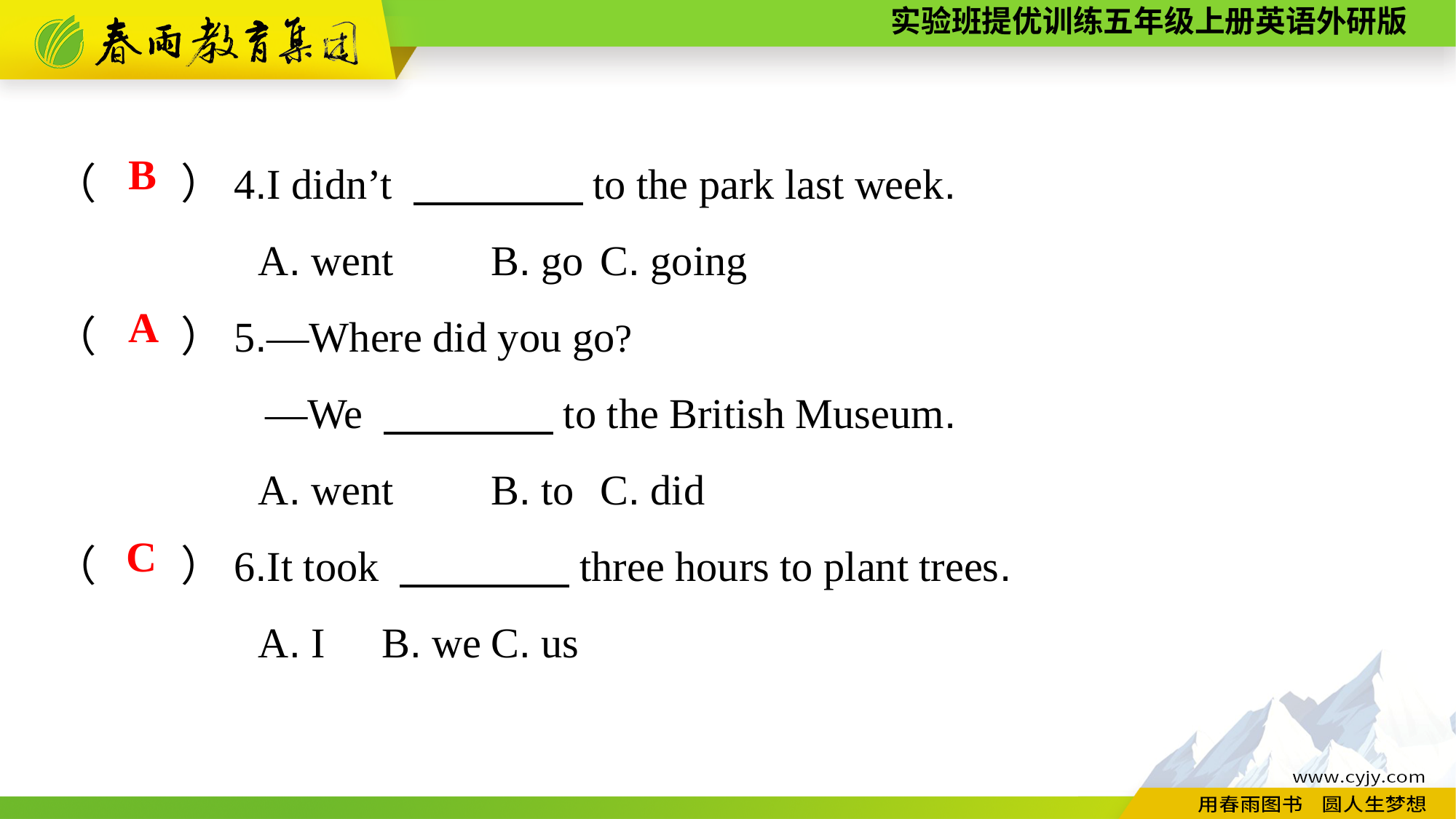

（　　）4.I didn’t 　　　　to the park last week.
A. went	B. go	C. going
（　　）5.—Where did you go?
                    —We 　　　　to the British Museum.
A. went	B. to	C. did
（　　）6.It took 　　　　three hours to plant trees.
A. I	B. we	C. us
B
A
C